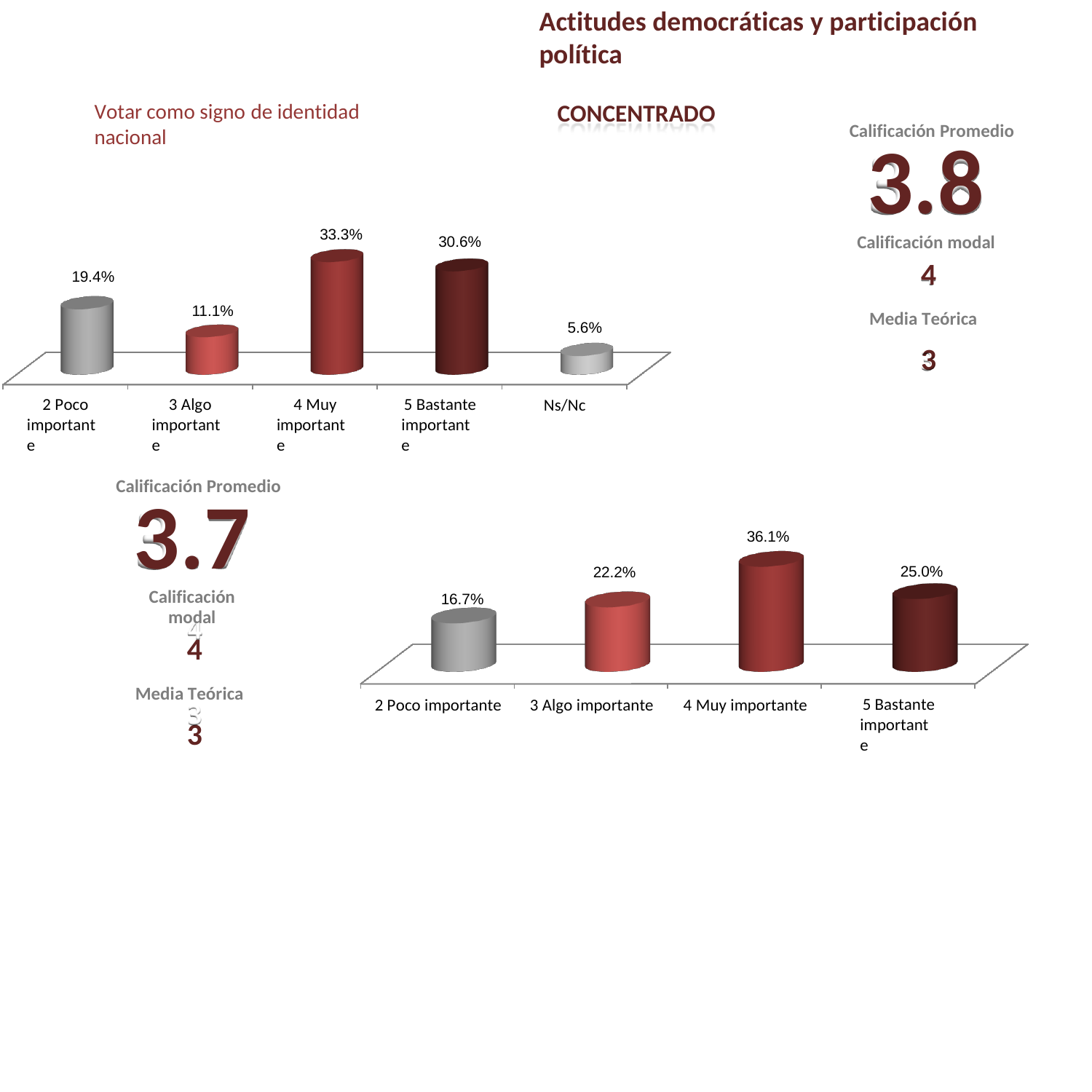

Actitudes democráticas y participación política
CONCENTRADO
Votar como signo de identidad nacional

Calificación Promedio
3.8
Calificación modal
4

Media Teórica

3

33.3%
30.6%

19.4%
11.1%
5.6%

2 Poco importante
3 Algo importante
4 Muy importante
5 Bastante importante
Ns/Nc

Calificación Promedio
3.7
Calificación modal
4

Media Teórica

3

36.1%
25.0%
22.2%
16.7%

5 Bastante importante
2 Poco importante
3 Algo importante
4 Muy importante